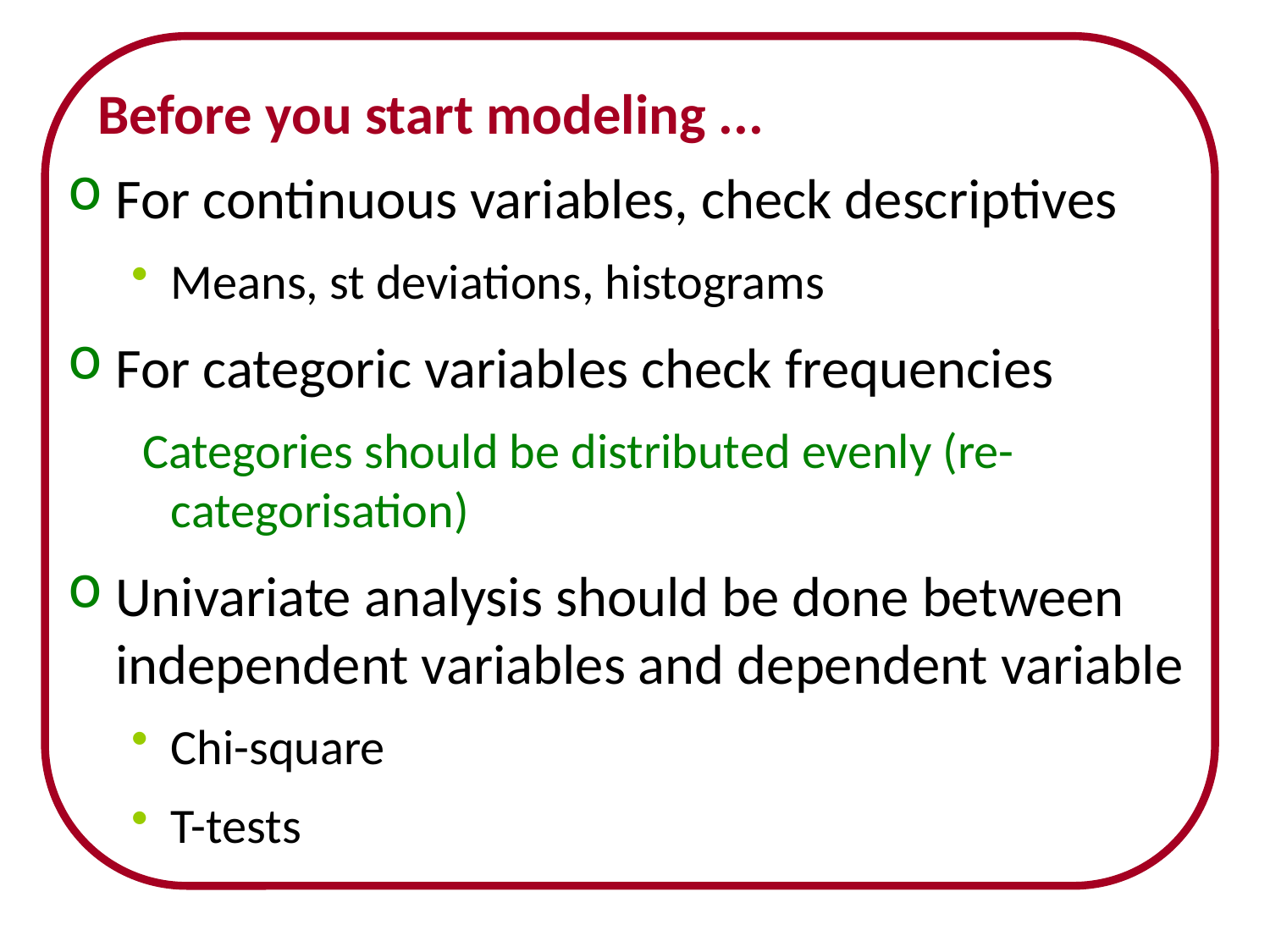

# Before you start modeling ...
For continuous variables, check descriptives
Means, st deviations, histograms
For categoric variables check frequencies
 Categories should be distributed evenly (re-categorisation)
Univariate analysis should be done between independent variables and dependent variable
Chi-square
T-tests